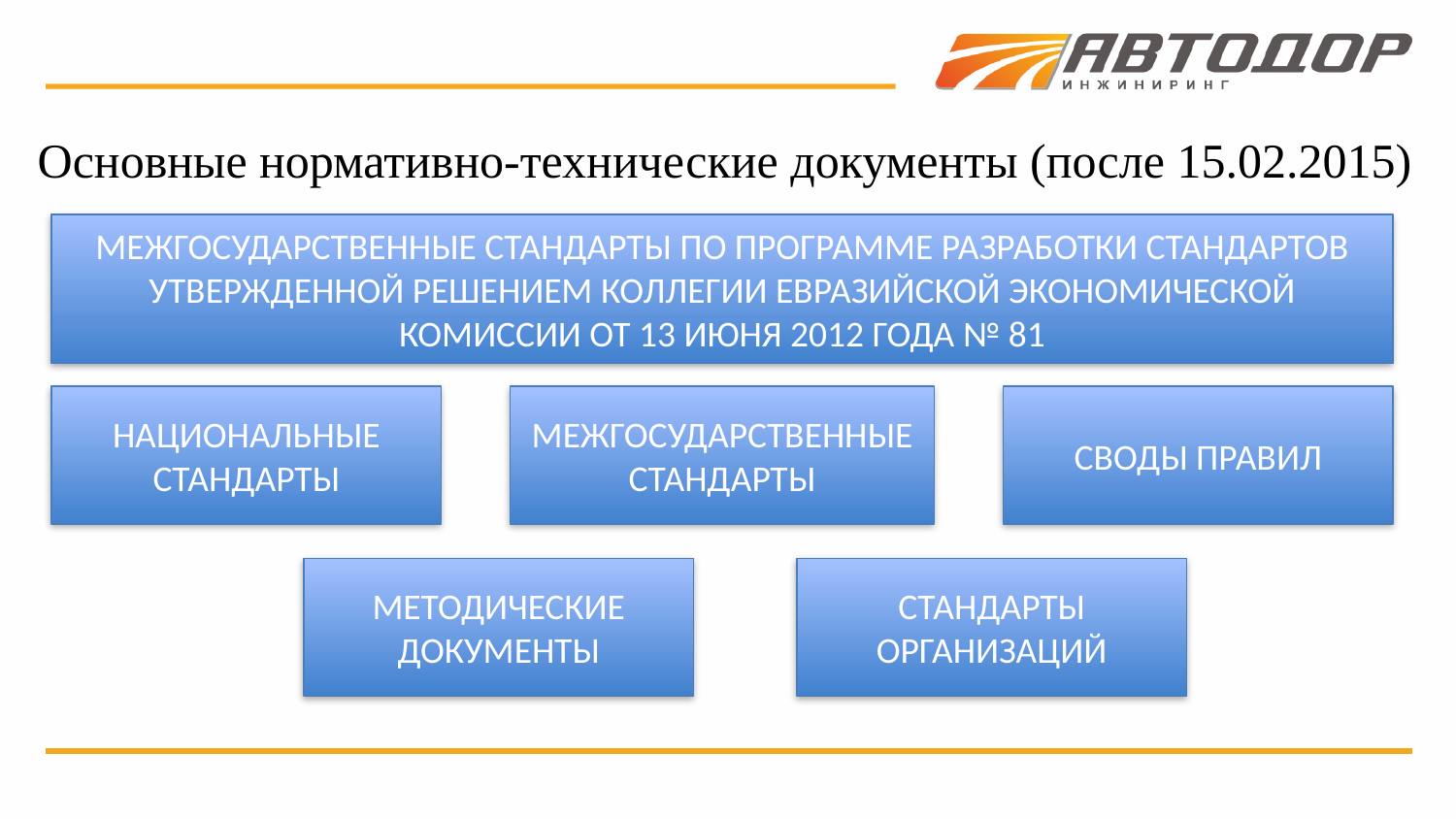

Основные нормативно-технические документы (после 15.02.2015)
МЕЖГОСУДАРСТВЕННЫЕ СТАНДАРТЫ ПО ПРОГРАММЕ РАЗРАБОТКИ СТАНДАРТОВ УТВЕРЖДЕННОЙ РЕШЕНИЕМ КОЛЛЕГИИ ЕВРАЗИЙСКОЙ ЭКОНОМИЧЕСКОЙ КОМИССИИ ОТ 13 ИЮНЯ 2012 ГОДА № 81
НАЦИОНАЛЬНЫЕ СТАНДАРТЫ
МЕЖГОСУДАРСТВЕННЫЕ СТАНДАРТЫ
СВОДЫ ПРАВИЛ
МЕТОДИЧЕСКИЕ ДОКУМЕНТЫ
СТАНДАРТЫ ОРГАНИЗАЦИЙ